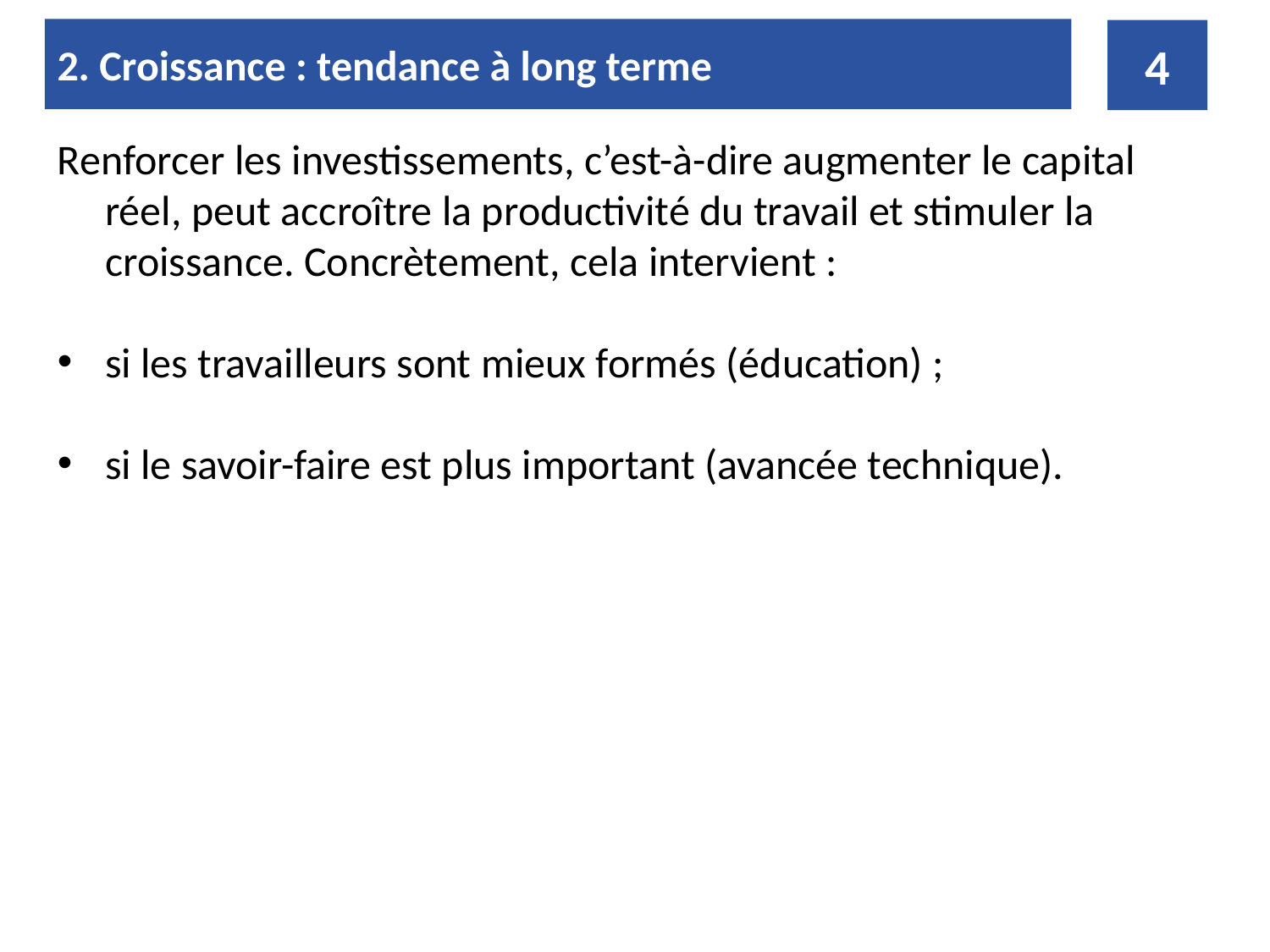

2. Croissance : tendance à long terme
4
Renforcer les investissements, c’est-à-dire augmenter le capital réel, peut accroître la productivité du travail et stimuler la croissance. Concrètement, cela intervient :
si les travailleurs sont mieux formés (éducation) ;
si le savoir-faire est plus important (avancée technique).